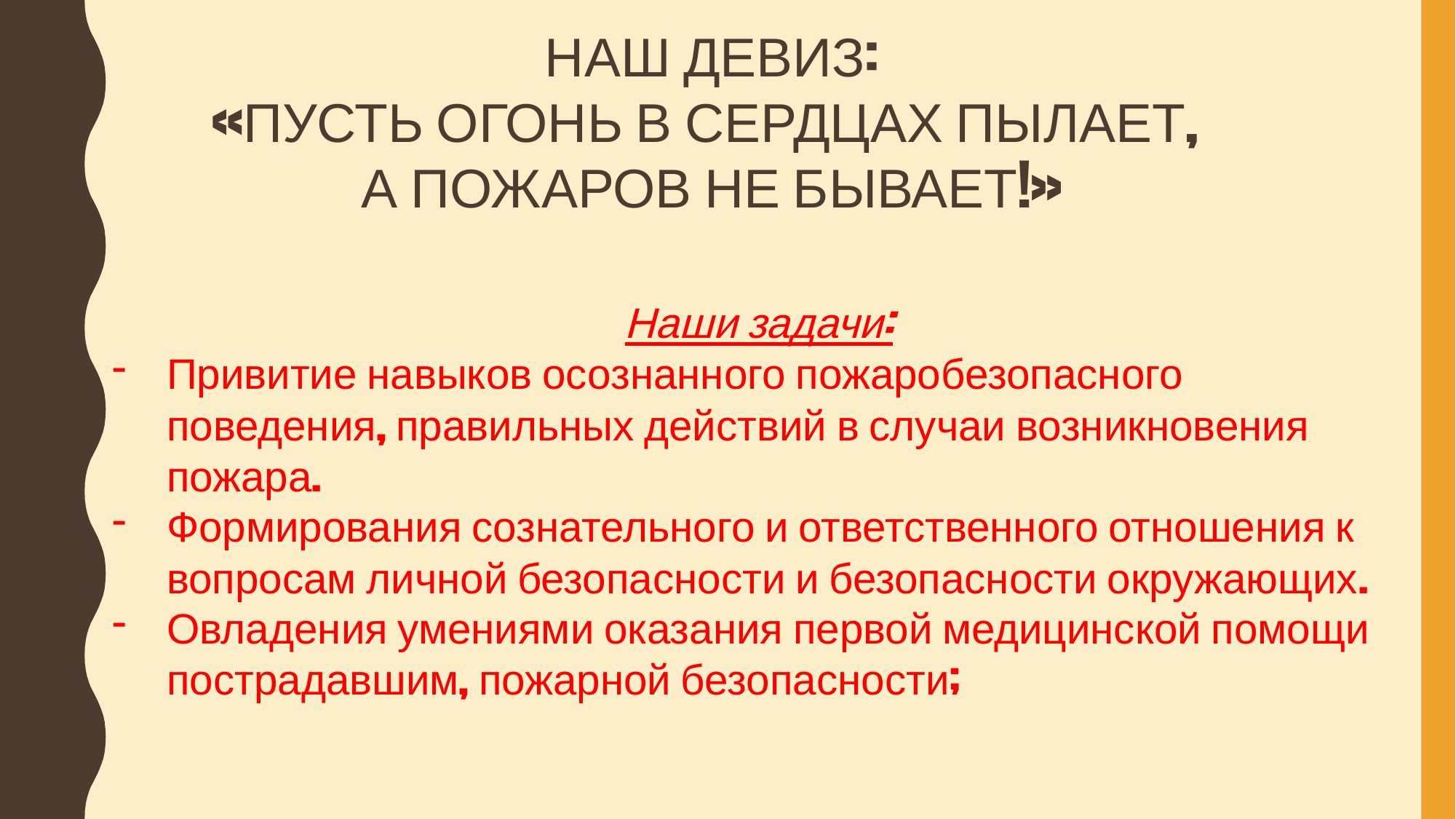

НАШ ДЕВИЗ:
«ПУСТЬ ОГОНЬ В СЕРДЦАХ ПЫЛАЕТ,
А ПОЖАРОВ НЕ БЫВАЕТ!»
Наши задачи:
Привитие навыков осознанного пожаробезопасного поведения, правильных действий в случаи возникновения пожара.
Формирования сознательного и ответственного отношения к вопросам личной безопасности и безопасности окружающих.
Овладения умениями оказания первой медицинской помощи пострадавшим, пожарной безопасности;